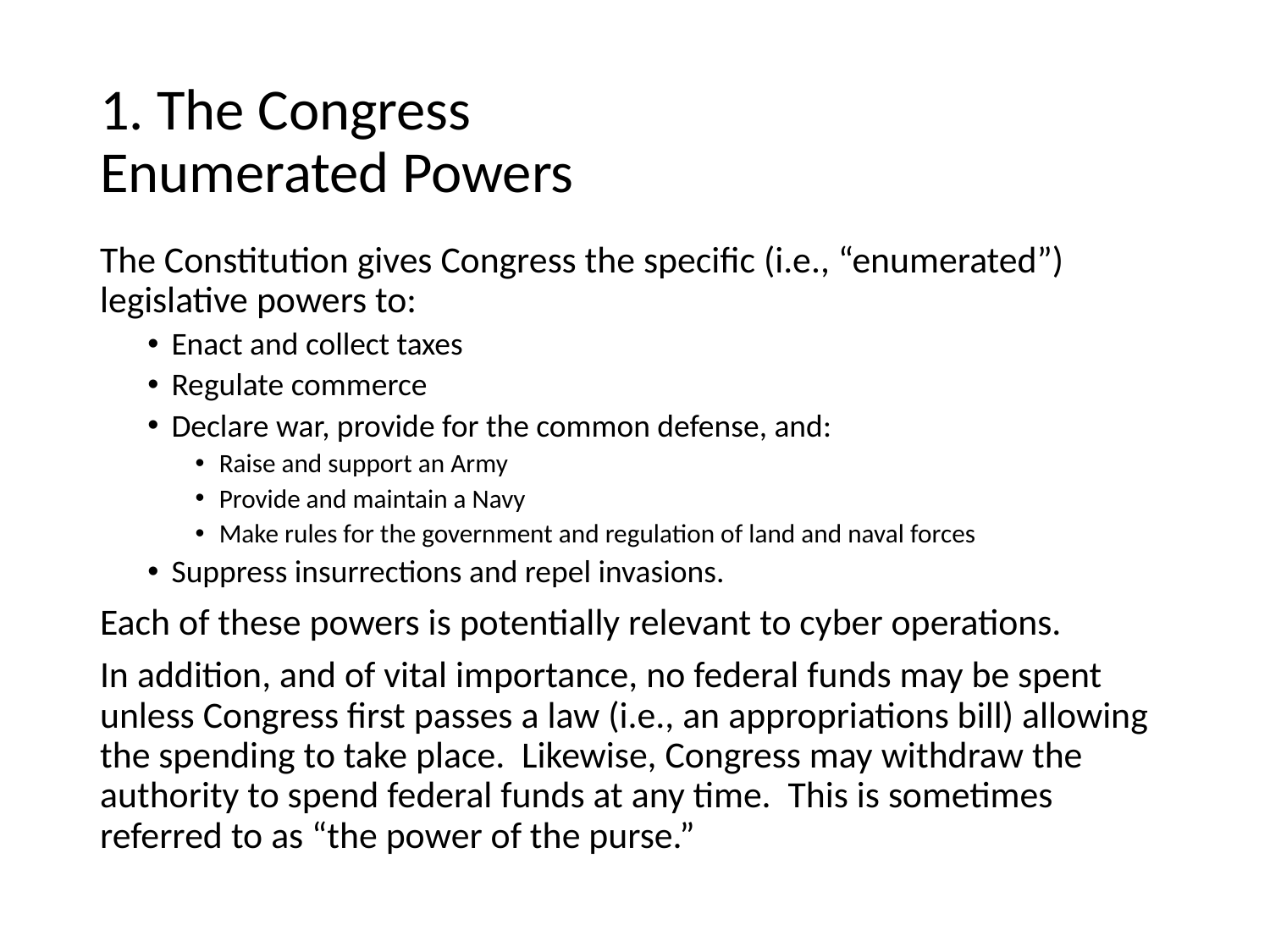

# 1. The Congress Enumerated Powers
The Constitution gives Congress the specific (i.e., “enumerated”) legislative powers to:
Enact and collect taxes
Regulate commerce
Declare war, provide for the common defense, and:
Raise and support an Army
Provide and maintain a Navy
Make rules for the government and regulation of land and naval forces
Suppress insurrections and repel invasions.
Each of these powers is potentially relevant to cyber operations.
In addition, and of vital importance, no federal funds may be spent unless Congress first passes a law (i.e., an appropriations bill) allowing the spending to take place.  Likewise, Congress may withdraw the authority to spend federal funds at any time.  This is sometimes referred to as “the power of the purse.”